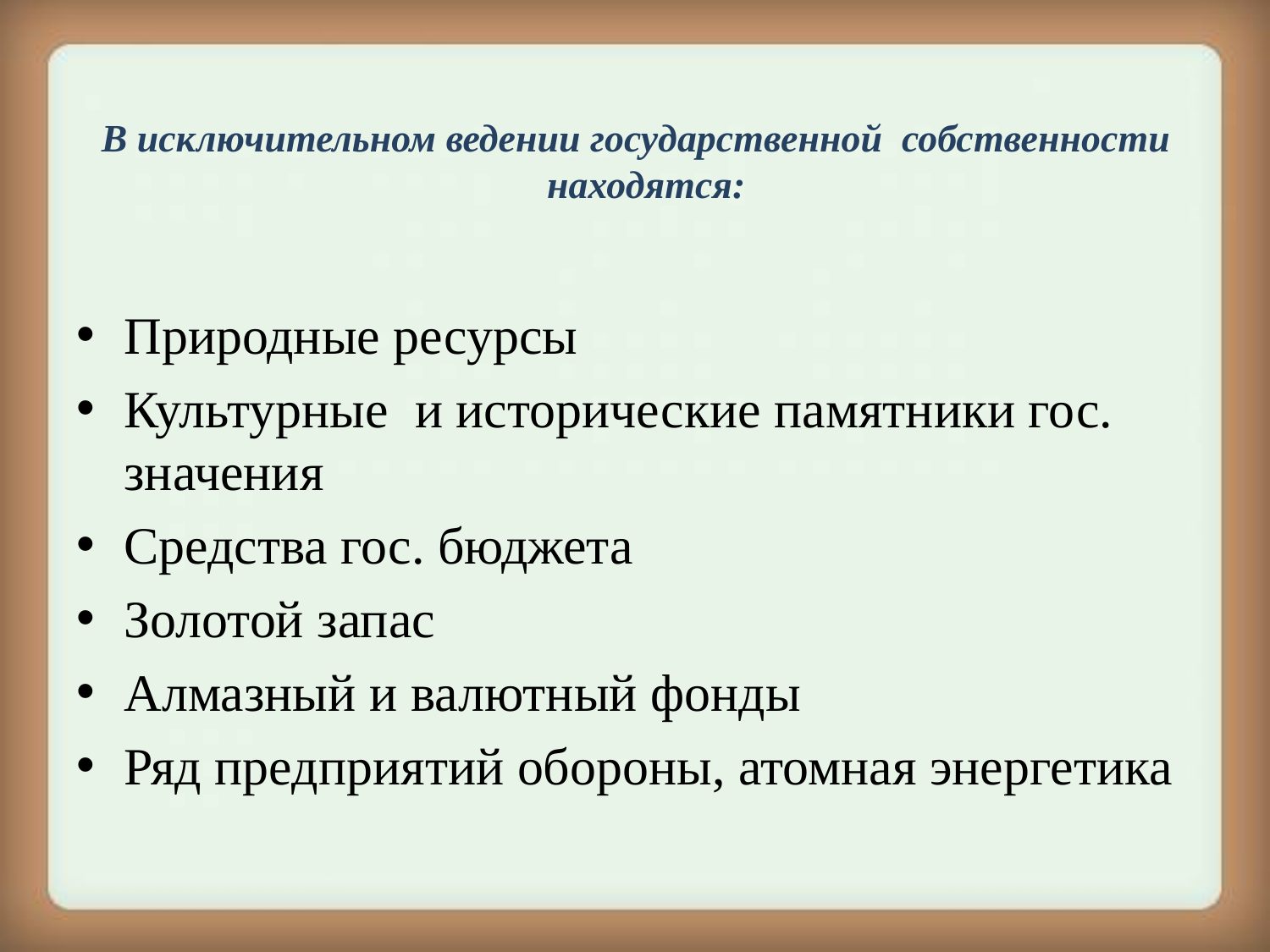

# В исключительном ведении государственной  собственности    находятся:

Природные ресурсы
Культурные  и исторические памятники гос. значения
Средства гос. бюджета
Золотой запас
Алмазный и валютный фонды
Ряд предприятий обороны, атомная энергетика